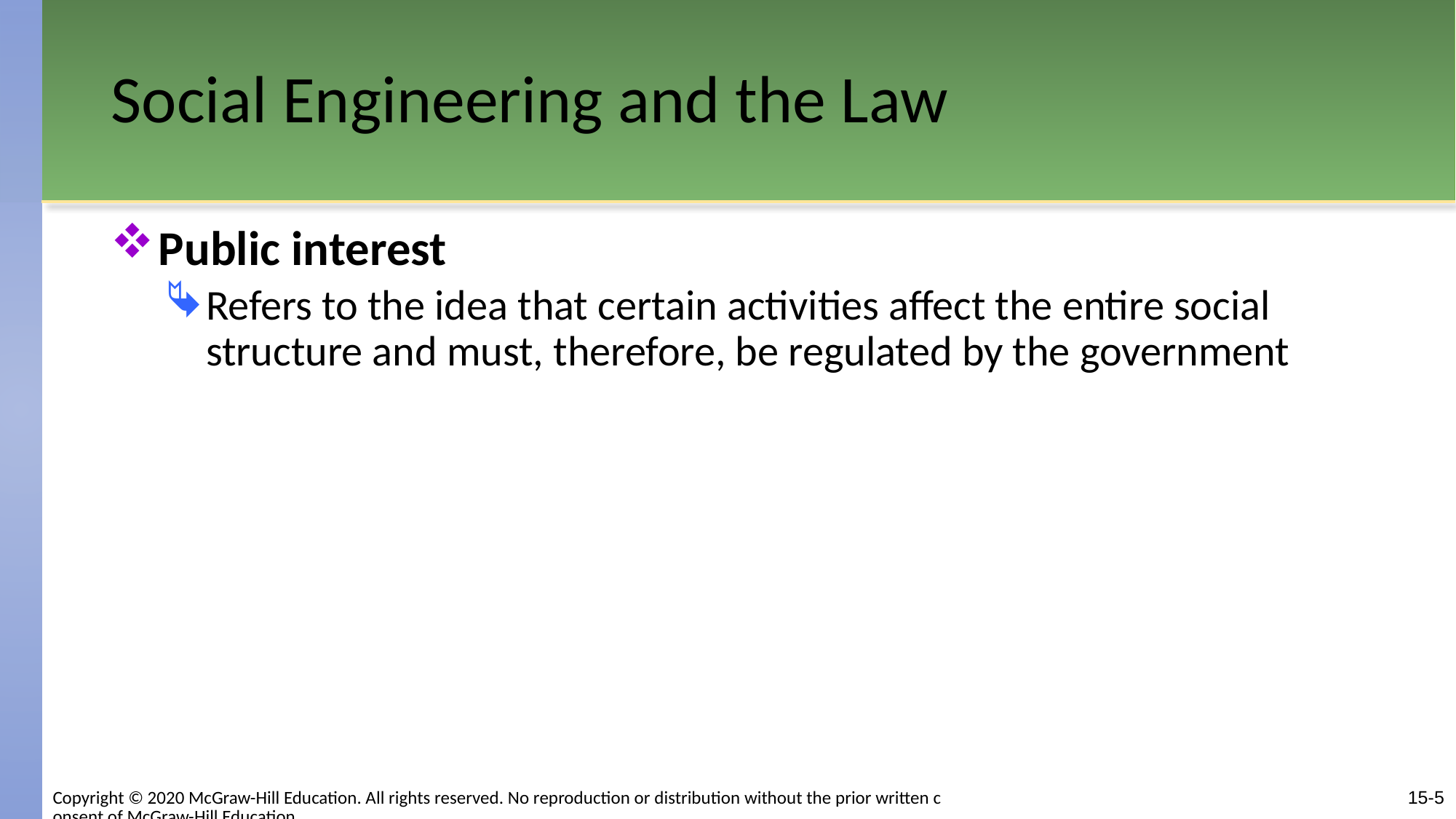

# Social Engineering and the Law
Public interest
Refers to the idea that certain activities affect the entire social structure and must, therefore, be regulated by the government
Copyright © 2020 McGraw-Hill Education. All rights reserved. No reproduction or distribution without the prior written consent of McGraw-Hill Education.
15-5